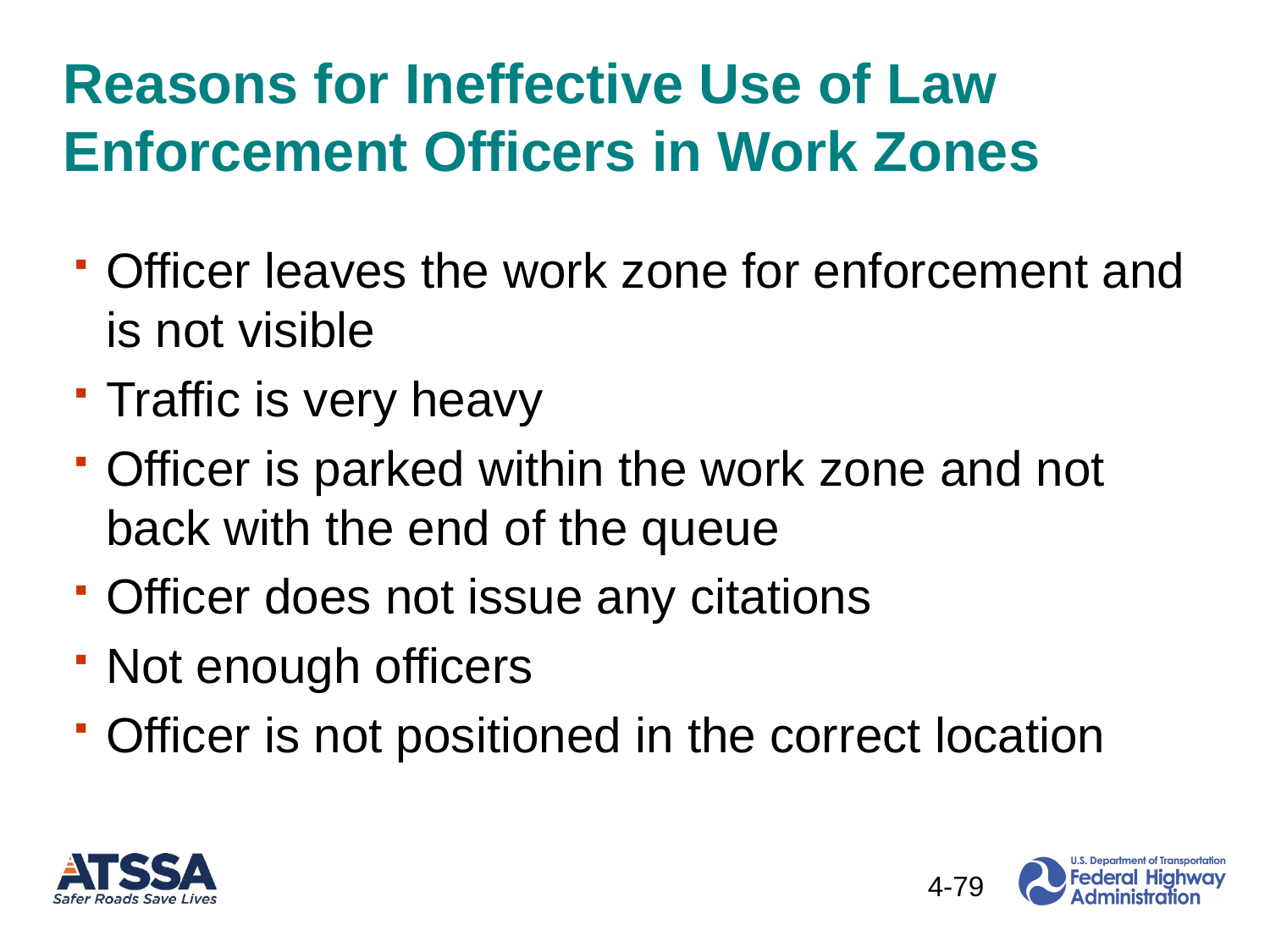

# Reasons for Ineffective Use of Law Enforcement Officers in Work Zones
Officer leaves the work zone for enforcement and is not visible
Traffic is very heavy
Officer is parked within the work zone and not back with the end of the queue
Officer does not issue any citations
Not enough officers
Officer is not positioned in the correct location